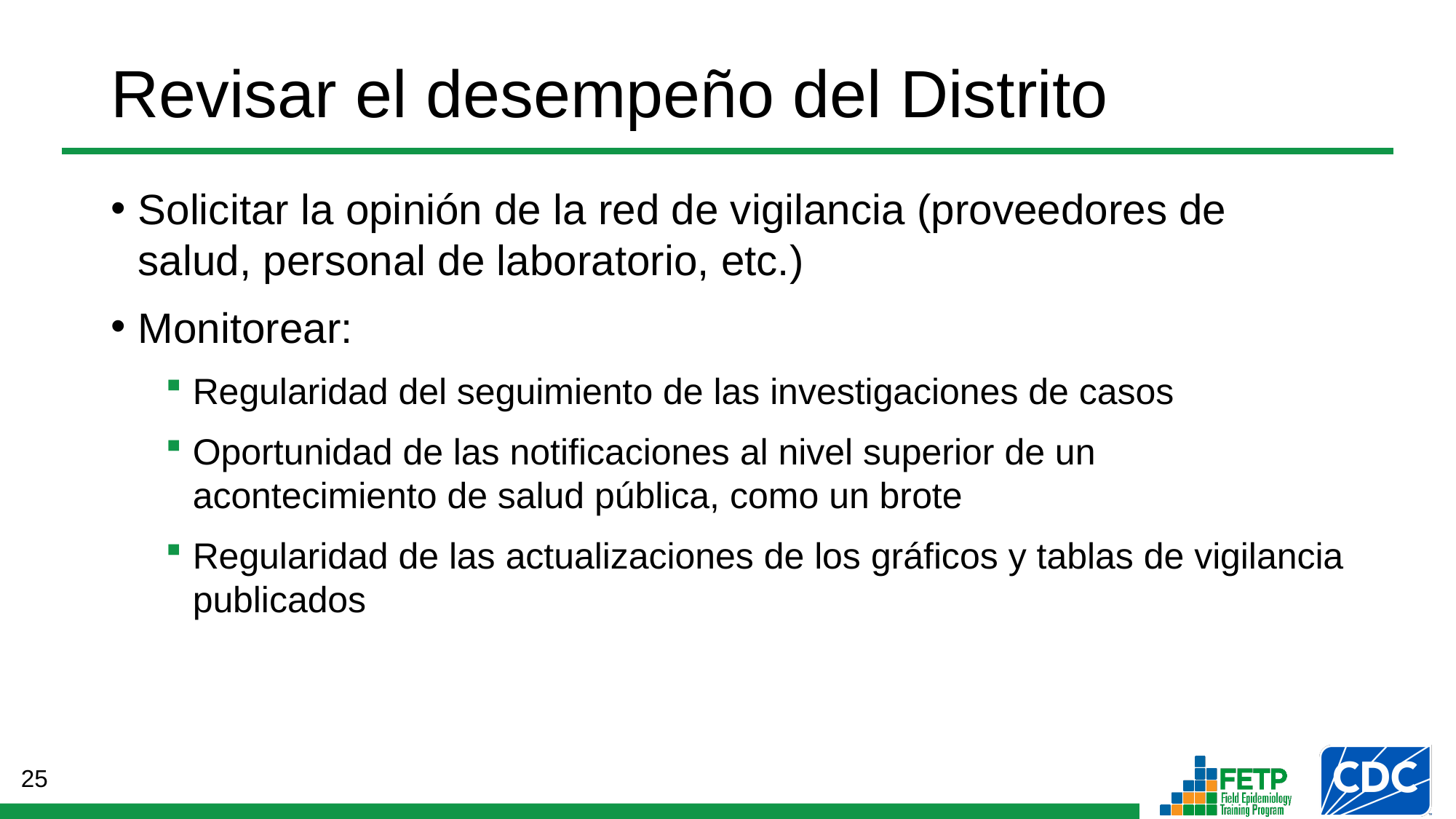

# Revisar el desempeño del Distrito
Solicitar la opinión de la red de vigilancia (proveedores de salud, personal de laboratorio, etc.)
Monitorear:
Regularidad del seguimiento de las investigaciones de casos
Oportunidad de las notificaciones al nivel superior de un acontecimiento de salud pública, como un brote
Regularidad de las actualizaciones de los gráficos y tablas de vigilancia publicados